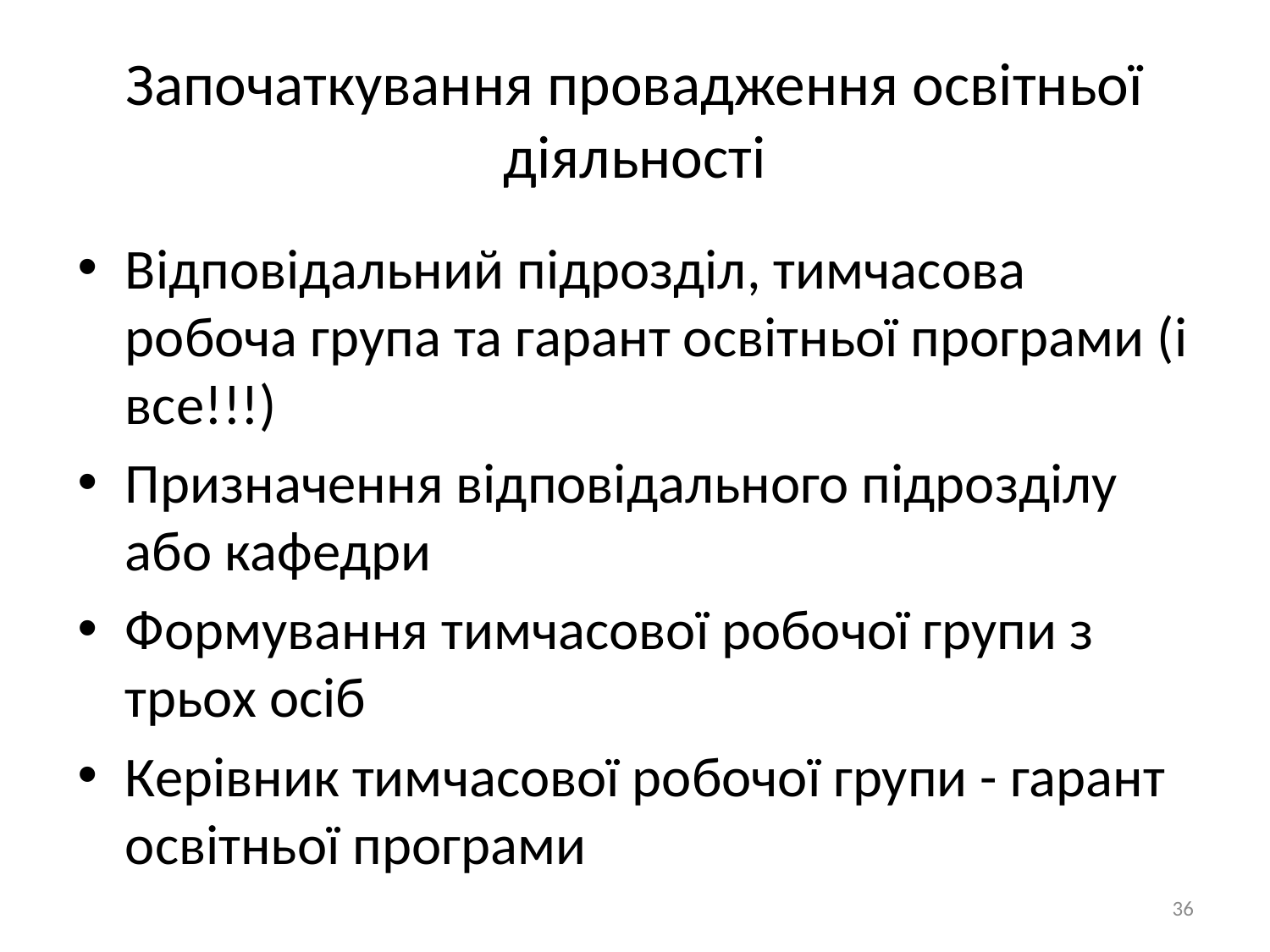

# Започаткування провадження освітньої діяльності
Відповідальний підрозділ, тимчасова робоча група та гарант освітньої програми (і все!!!)
Призначення відповідального підрозділу або кафедри
Формування тимчасової робочої групи з трьох осіб
Керівник тимчасової робочої групи - гарант освітньої програми
36